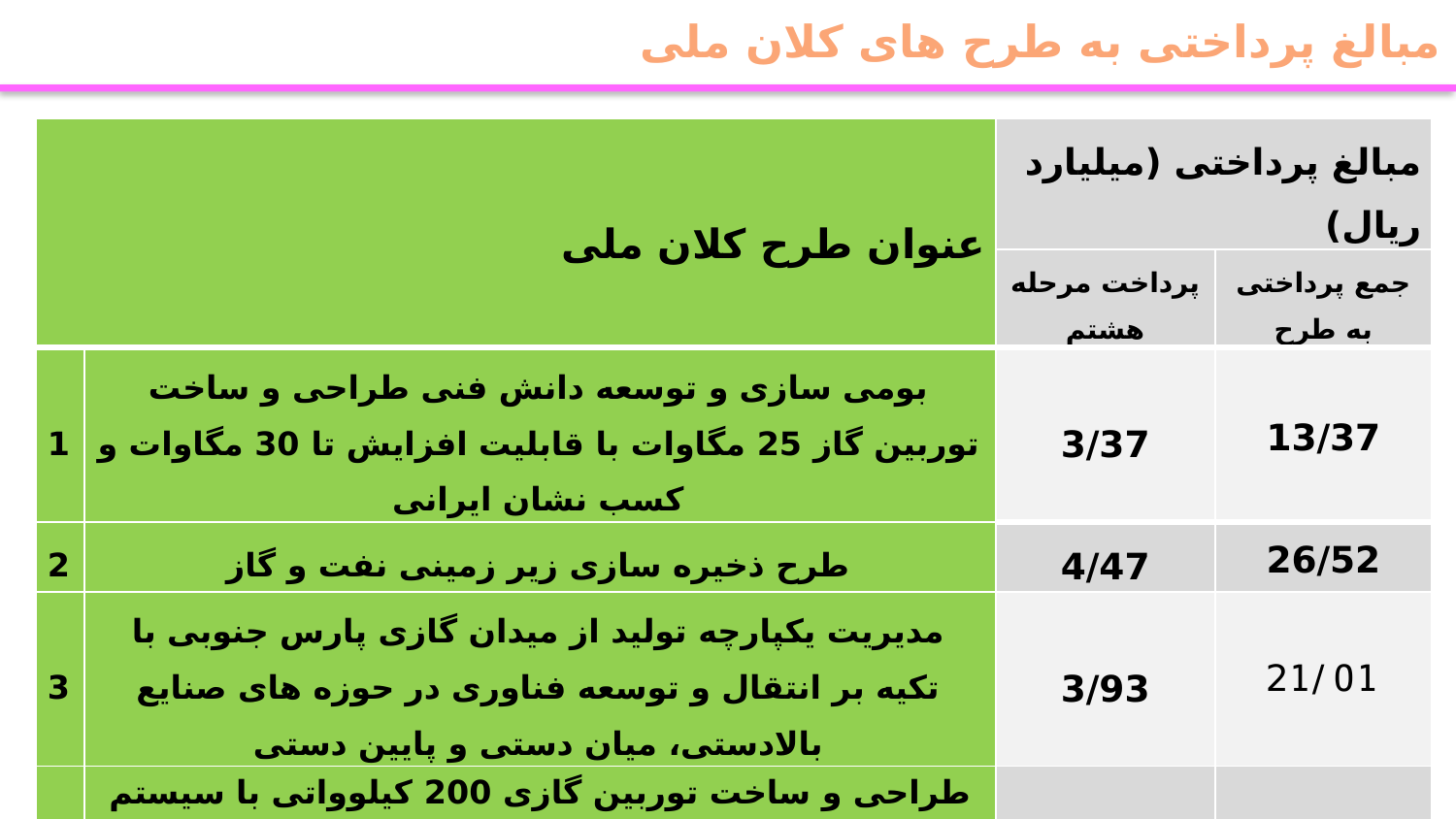

مبالغ پرداختی به طرح های کلان ملی

| عنوان طرح کلان ملی |  | مبالغ پرداختی (میلیارد ریال) |  |
| --- | --- | --- | --- |
|  |  | پرداخت مرحله هشتم | جمع پرداختی به طرح |
| 1 | بومی سازی و توسعه دانش فنی طراحی و ساخت توربین گاز 25 مگاوات با قابلیت افزایش تا 30 مگاوات و کسب نشان ایرانی | 3/37 | 13/37 |
| 2 | طرح ذخیره سازی زیر زمینی نفت و گاز | 4/47 | 26/52 |
| 3 | مدیریت یکپارچه تولید از میدان گازی پارس جنوبی با تکیه بر انتقال و توسعه فناوری در حوزه های صنایع بالادستی، میان دستی و پایین دستی | 3/93 | 21/01 |
| 4 | طراحی و ساخت توربین گازی 200 کیلوواتی با سیستم تولید همزمان برق و حرارت (CHP) برای تولید پراکنده و ذخیره سازی آن | 3/67 | 24/77 |
| 5 | شبكه هوشمند برق ايران و پياده سازي طرح نمونه | 3/44 | 25/83 |